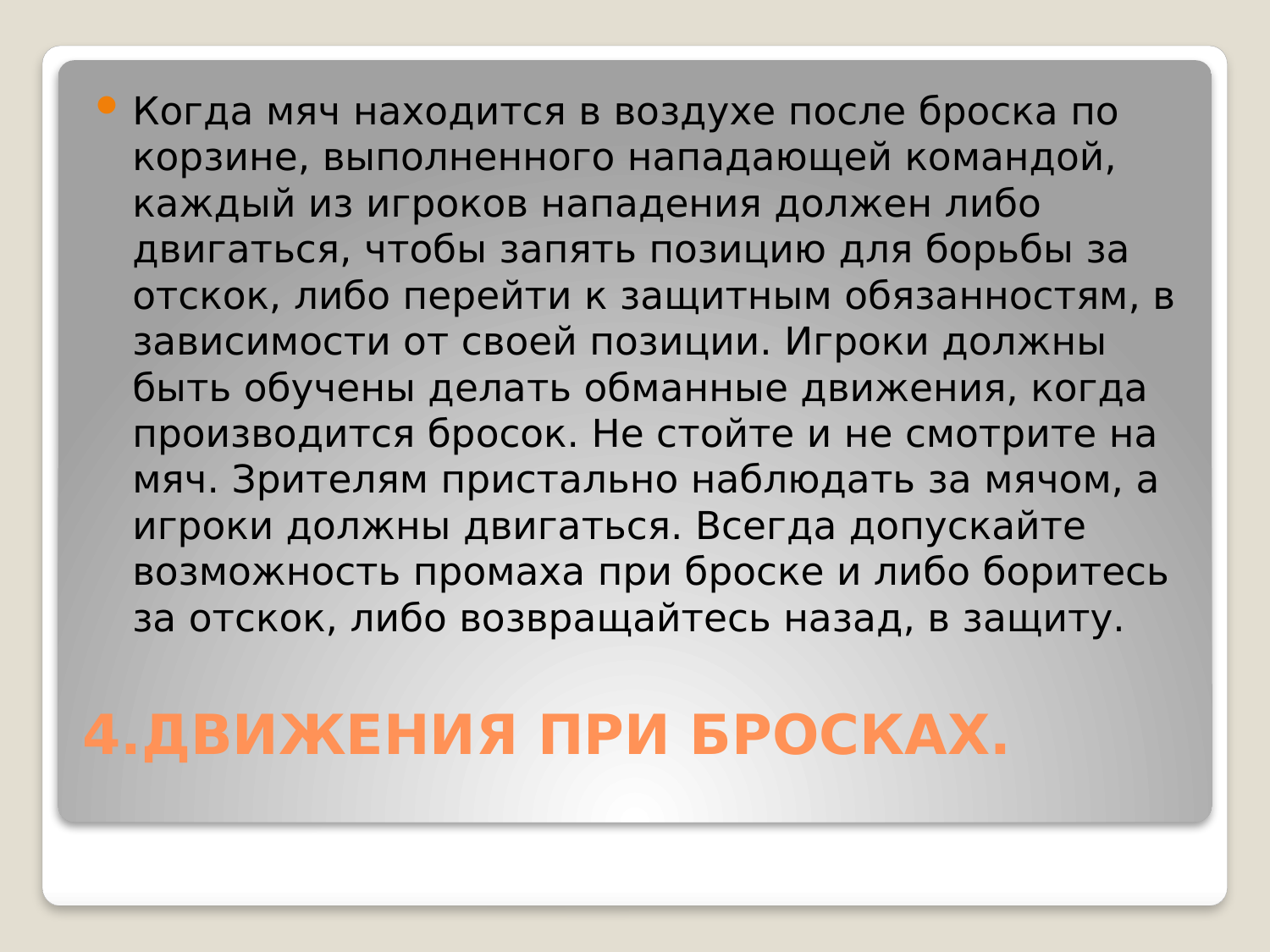

Когда мяч находится в воздухе после броска по корзине, выполненного нападающей командой, каждый из игроков нападения должен либо двигаться, чтобы запять позицию для борьбы за отскок, либо перейти к защитным обязанностям, в зависимости от своей позиции. Игроки должны быть обучены делать обманные движения, когда производится бросок. Не стойте и не смотрите на мяч. Зрителям пристально наблюдать за мячом, а игроки должны двигаться. Всегда допускайте возможность промаха при броске и либо боритесь за отскок, либо возвращайтесь назад, в защиту.
# 4.ДВИЖЕНИЯ ПРИ БРОСКАХ.